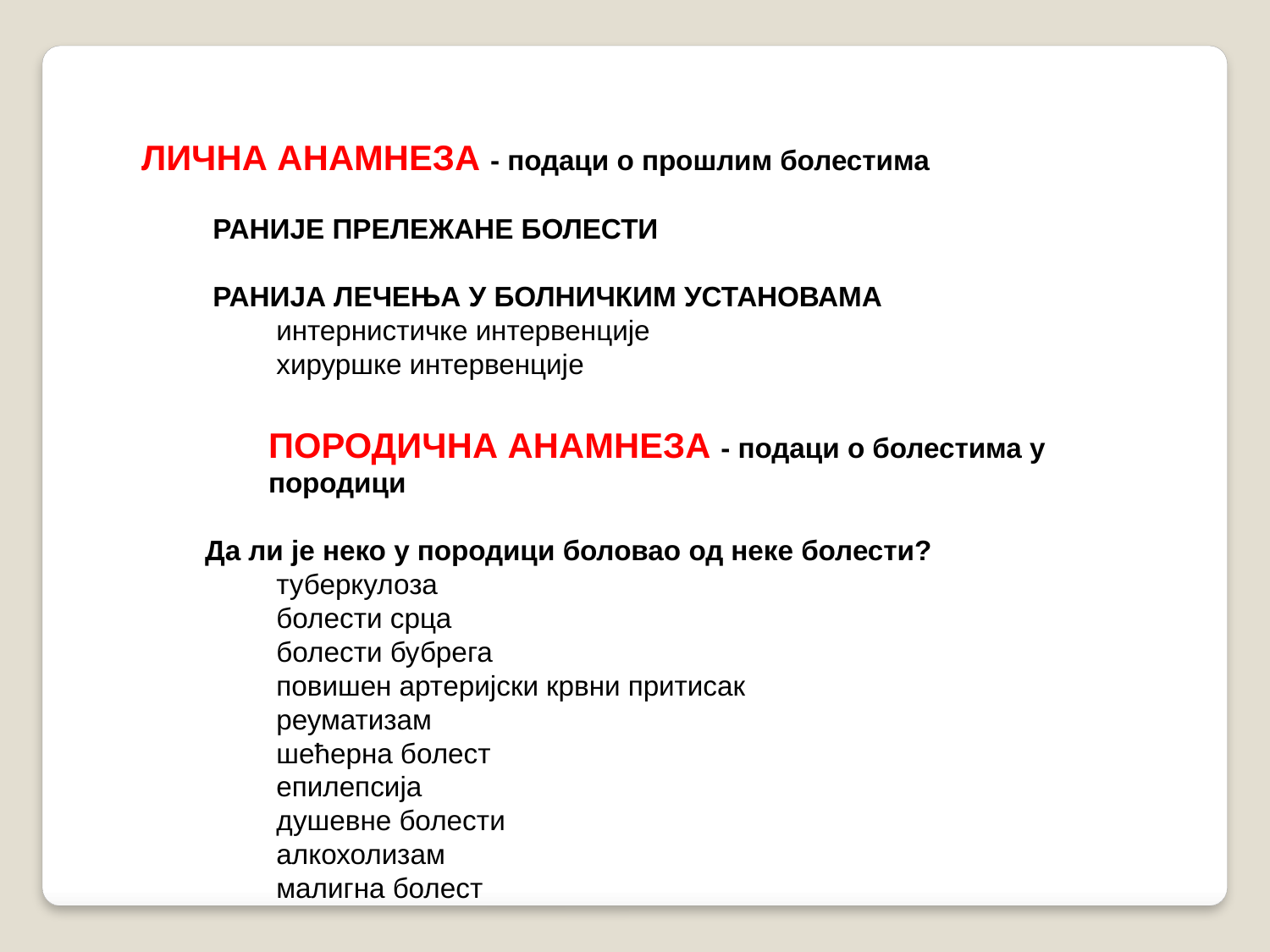

ЛИЧНА АНАМНЕЗА - подаци о прошлим болестима

 РАНИЈЕ ПРЕЛЕЖАНЕ БОЛЕСТИ

 РАНИЈА ЛЕЧЕЊА У БОЛНИЧКИМ УСТАНОВАМА
 интернистичке интервенције
 хируршке интервенције

ПОРОДИЧНА АНАМНЕЗА - подаци о болестима у породици

Да ли је неко у породици боловао од неке болести?
 туберкулоза
 болести срца
 болести бубрега
 повишен артеријски крвни притисак
 реуматизам
 шећерна болест
 епилепсија
 душевне болести
 алкохолизам
 малигна болест